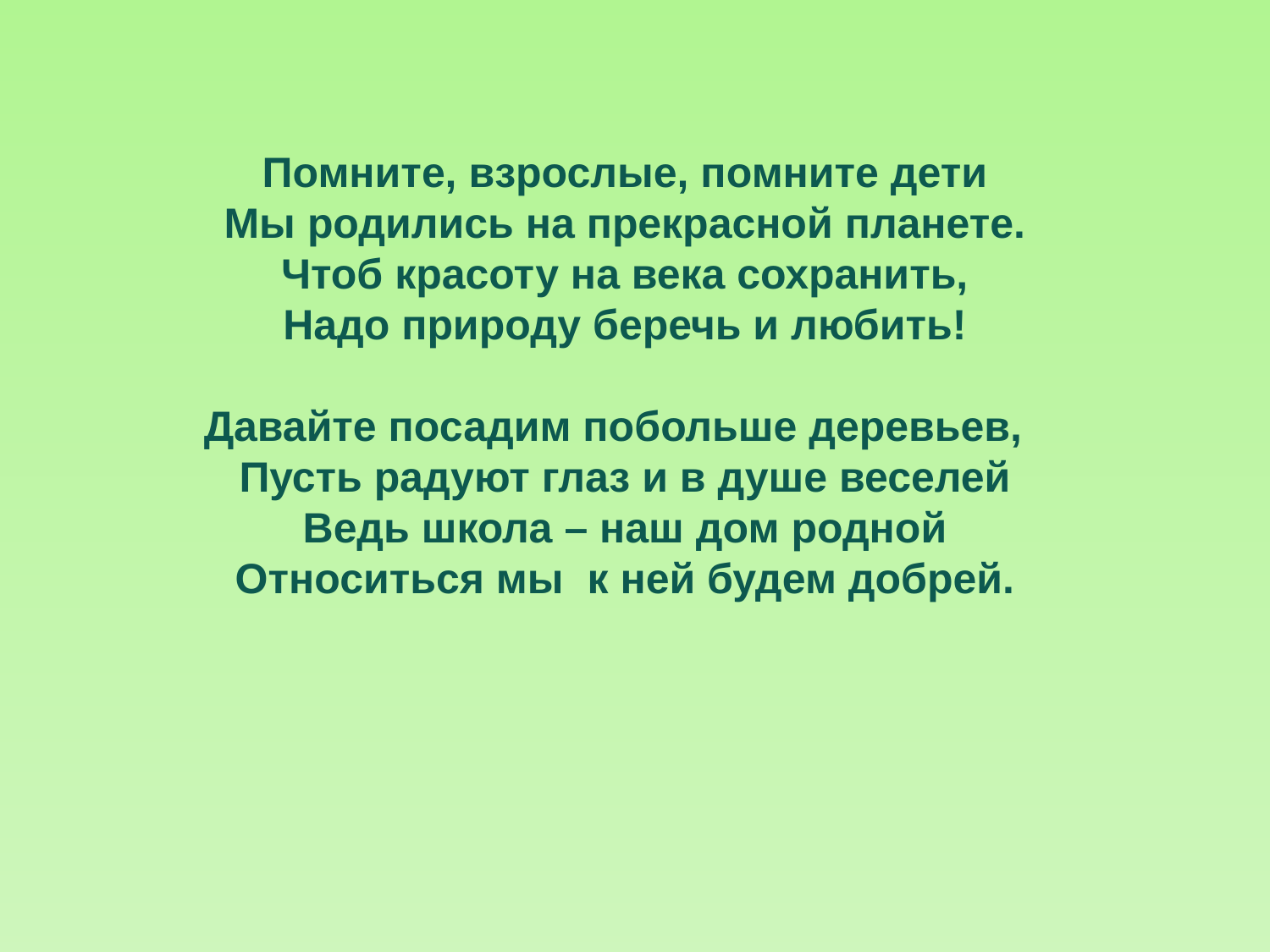

Помните, взрослые, помните дети
Мы родились на прекрасной планете.
Чтоб красоту на века сохранить,
Надо природу беречь и любить!
Давайте посадим побольше деревьев,
Пусть радуют глаз и в душе веселей
Ведь школа – наш дом родной
Относиться мы  к ней будем добрей.